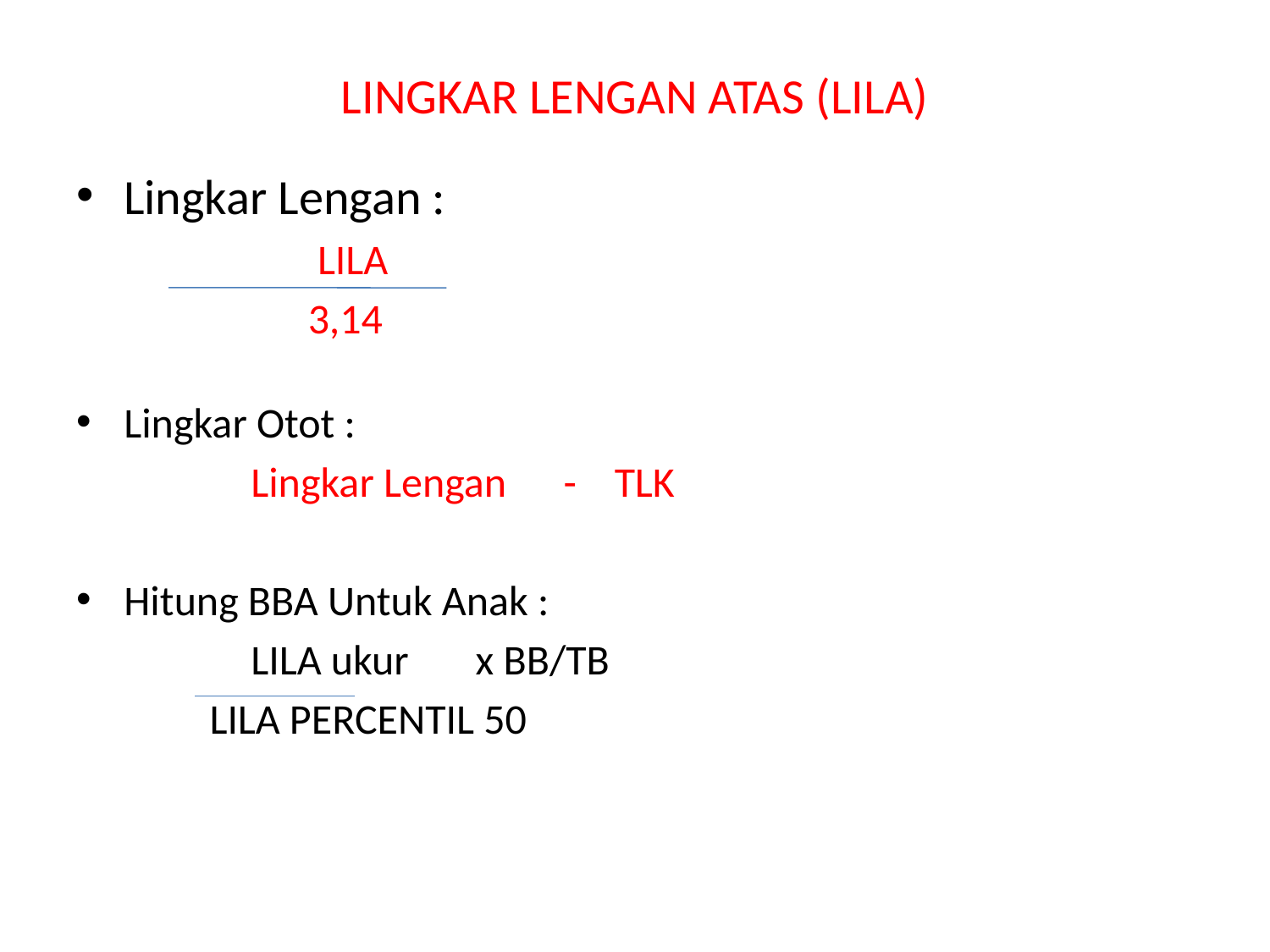

# LINGKAR LENGAN ATAS (LILA)
Lingkar Lengan :
 	   	       LILA
		      3,14

Lingkar Otot :
		Lingkar Lengan      -    TLK

Hitung BBA Untuk Anak :
		LILA ukur       x BB/TB
              LILA PERCENTIL 50